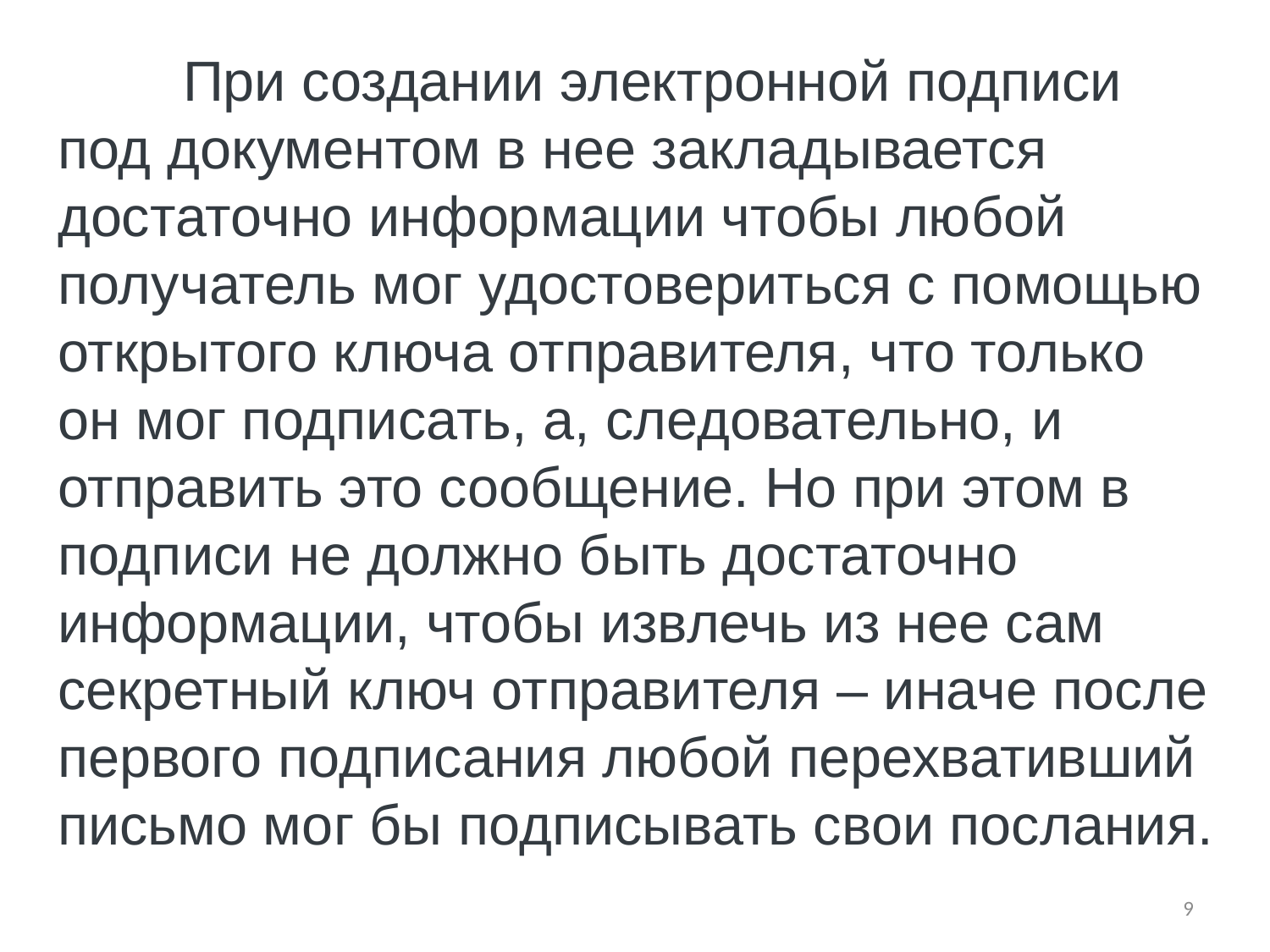

При создании электронной подписи под документом в нее закладывается достаточно информации чтобы любой получатель мог удостовериться с помощью открытого ключа отправителя, что только он мог подписать, а, следовательно, и отправить это сообщение. Но при этом в подписи не должно быть достаточно информации, чтобы извлечь из нее сам секретный ключ отправителя – иначе после первого подписания любой перехвативший письмо мог бы подписывать свои послания.

9